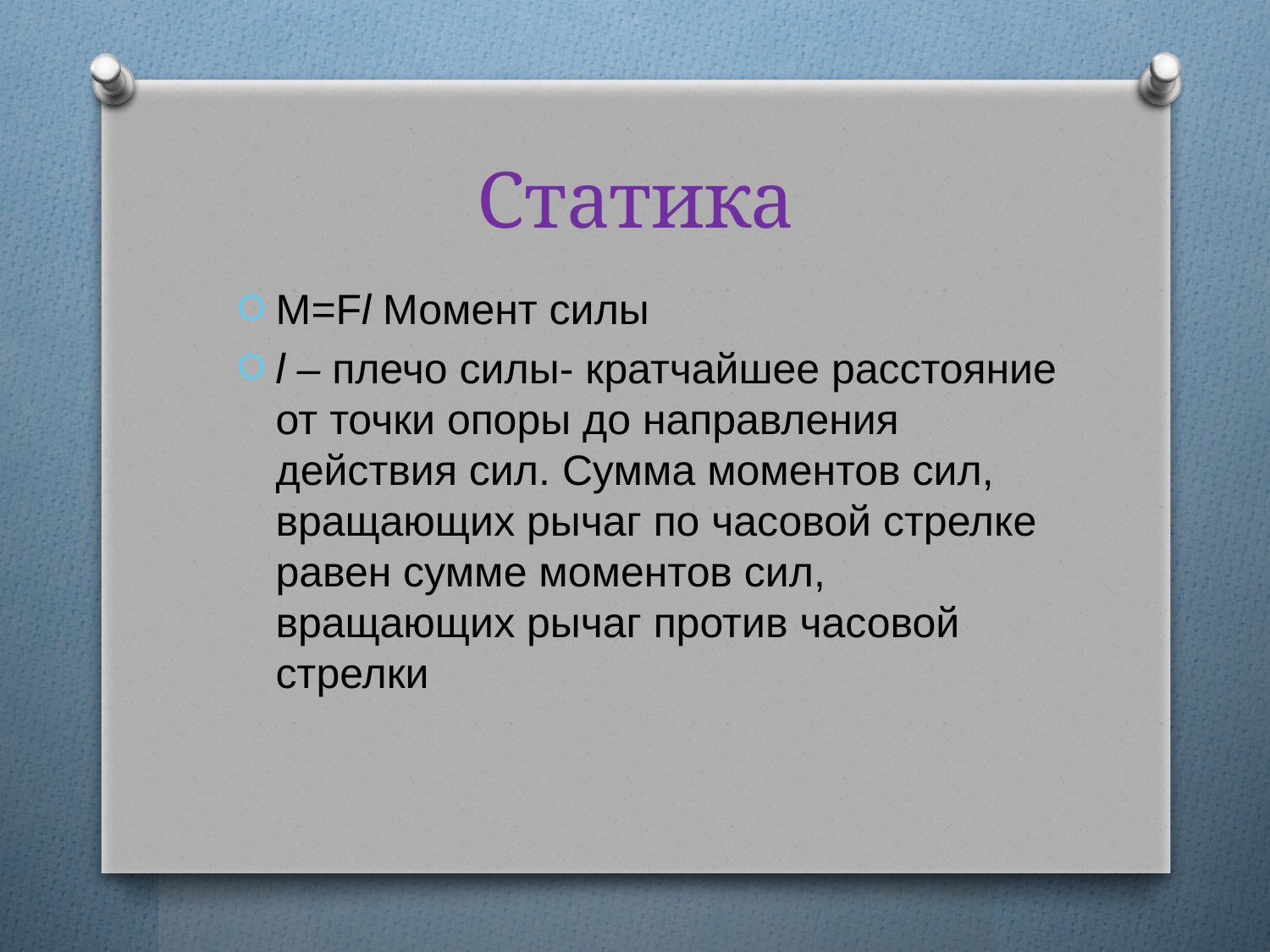

# Статика
M=Fl Момент силы
l – плечо силы- кратчайшее расстояние от точки опоры до направления действия сил. Сумма моментов сил, вращающих рычаг по часовой стрелке равен сумме моментов сил, вращающих рычаг против часовой стрелки